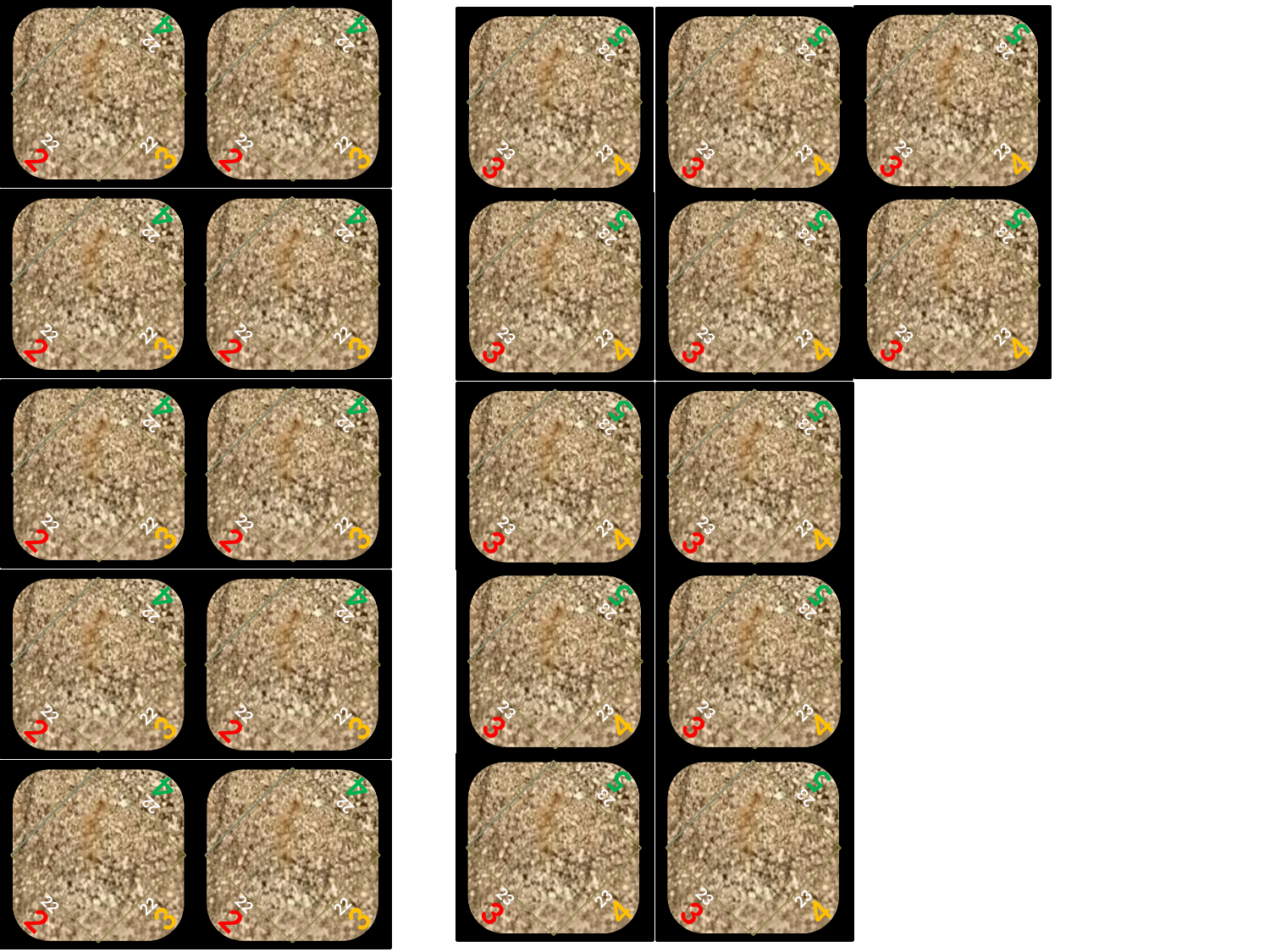

22
4
22
4

23
5
23
5
23
5
22
2
22
2
22
22
23
3
3
3
23
3
23
3
23
4
23
23
4
4

22
4
22
4

23
5
23
5
23
5
22
2
22
2
23
3
23
3
23
3
22
22
23
3
3
4
23
23
4
4

22
4
22
4
23
5
23
5
22
2
22
2
23
3
23
3
22
22
3
3
23
23
4
4

23
5
23
5

22
4
22
4
23
3
23
3
22
2
22
2
23
23
4
4
22
22
3
3

23
5
23
5

22
4
22
4
23
3
23
3
23
23
4
4
22
2
22
2
22
22
3
3